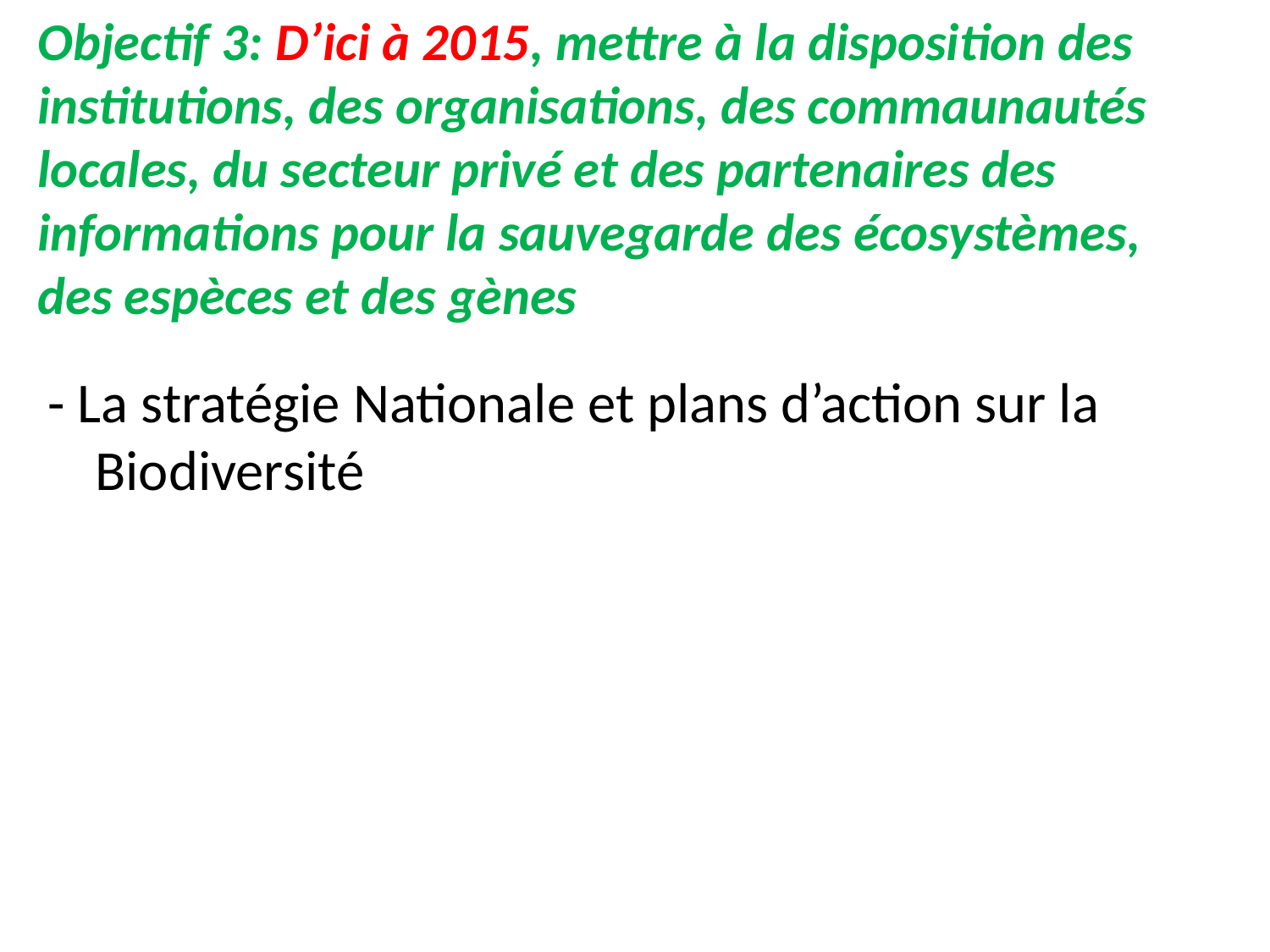

# Objectif 3: D’ici à 2015, mettre à la disposition des institutions, des organisations, des commaunautés locales, du secteur privé et des partenaires des informations pour la sauvegarde des écosystèmes,  des espèces et des gènes
- La stratégie Nationale et plans d’action sur la Biodiversité